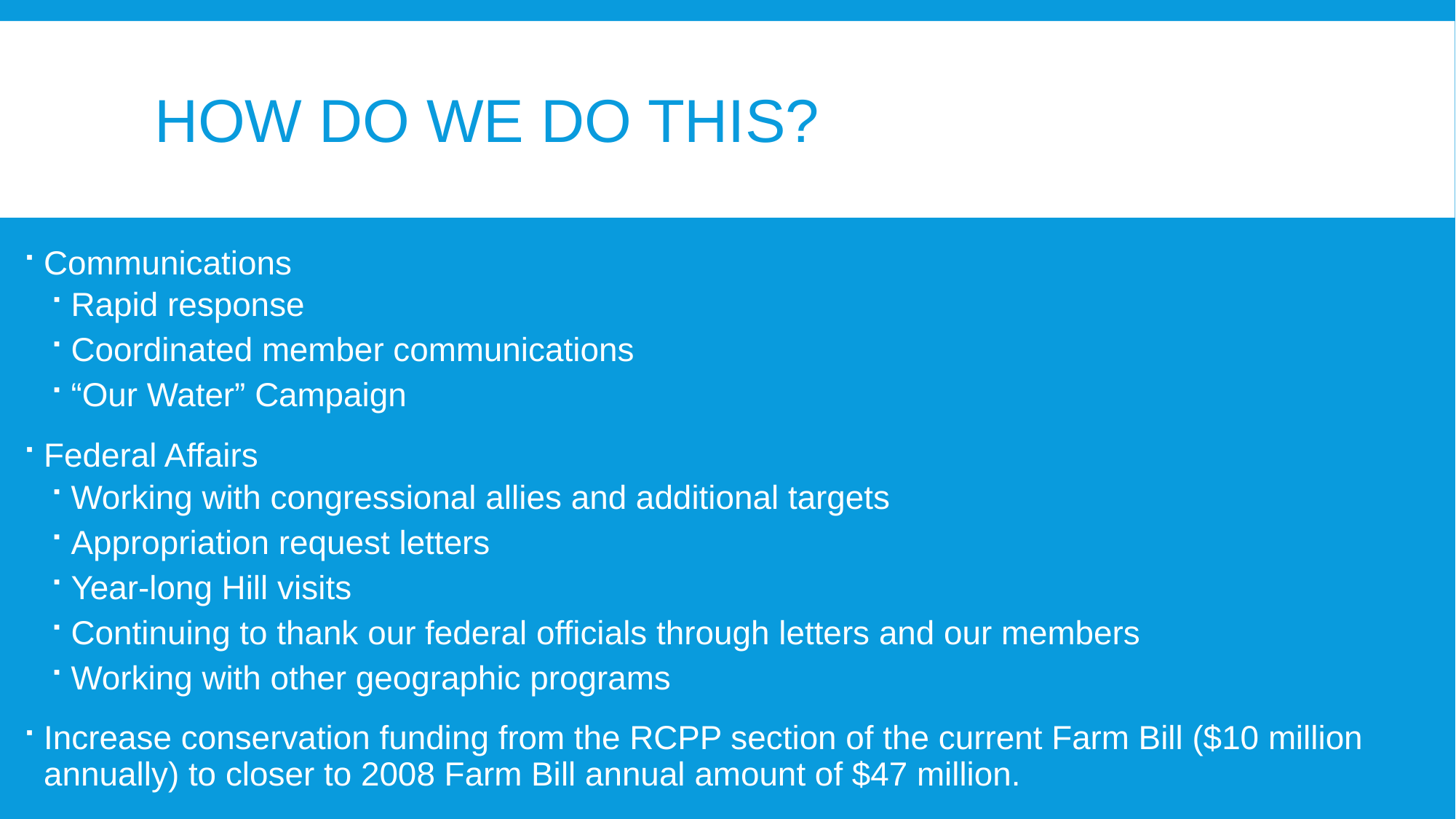

# How do we do this?
Communications
Rapid response
Coordinated member communications
“Our Water” Campaign
Federal Affairs
Working with congressional allies and additional targets
Appropriation request letters
Year-long Hill visits
Continuing to thank our federal officials through letters and our members
Working with other geographic programs
Increase conservation funding from the RCPP section of the current Farm Bill ($10 million annually) to closer to 2008 Farm Bill annual amount of $47 million.